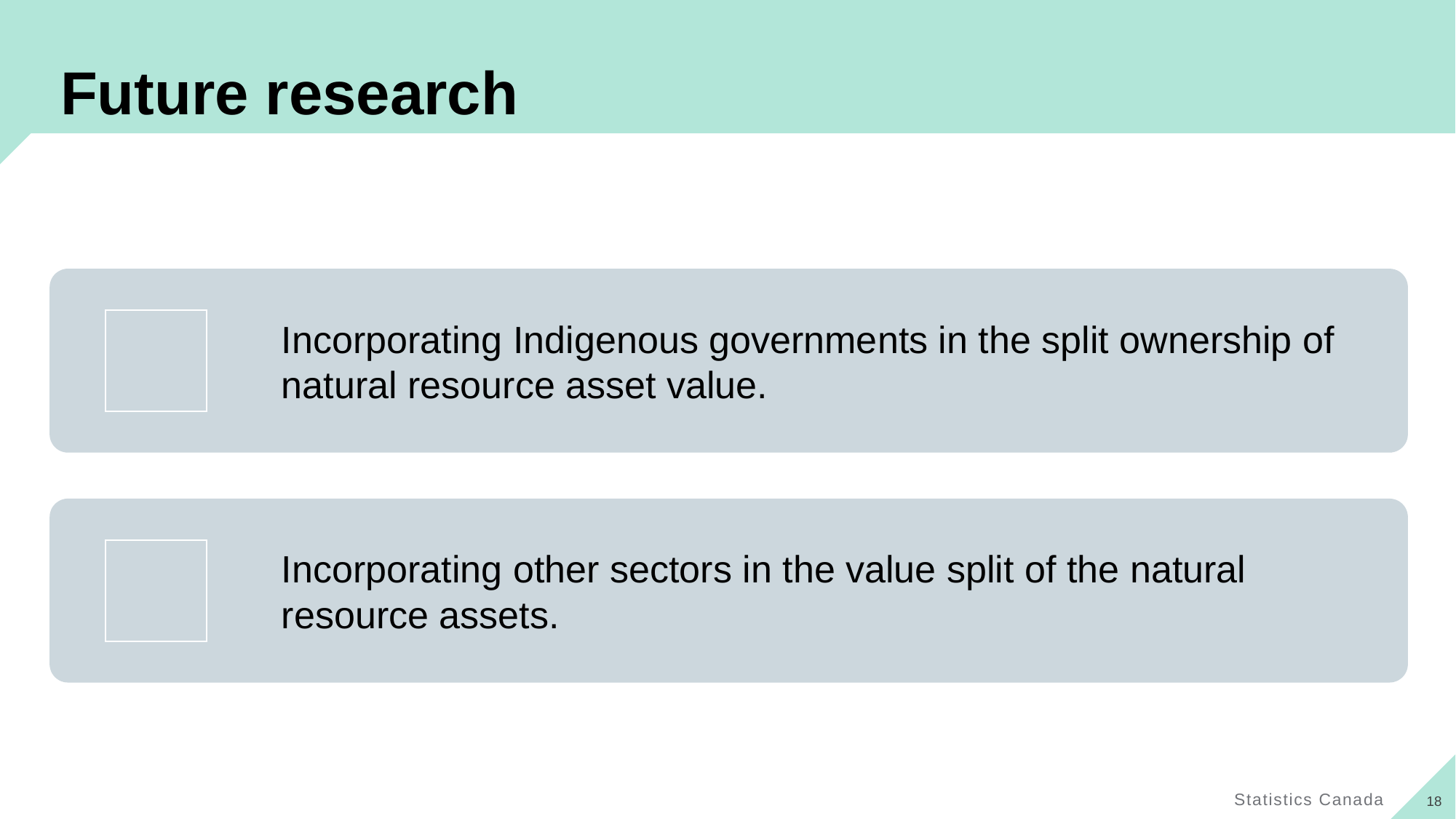

# Future research
Incorporating Indigenous governments in the split ownership of natural resource asset value.
Incorporating other sectors in the value split of the natural resource assets.
18